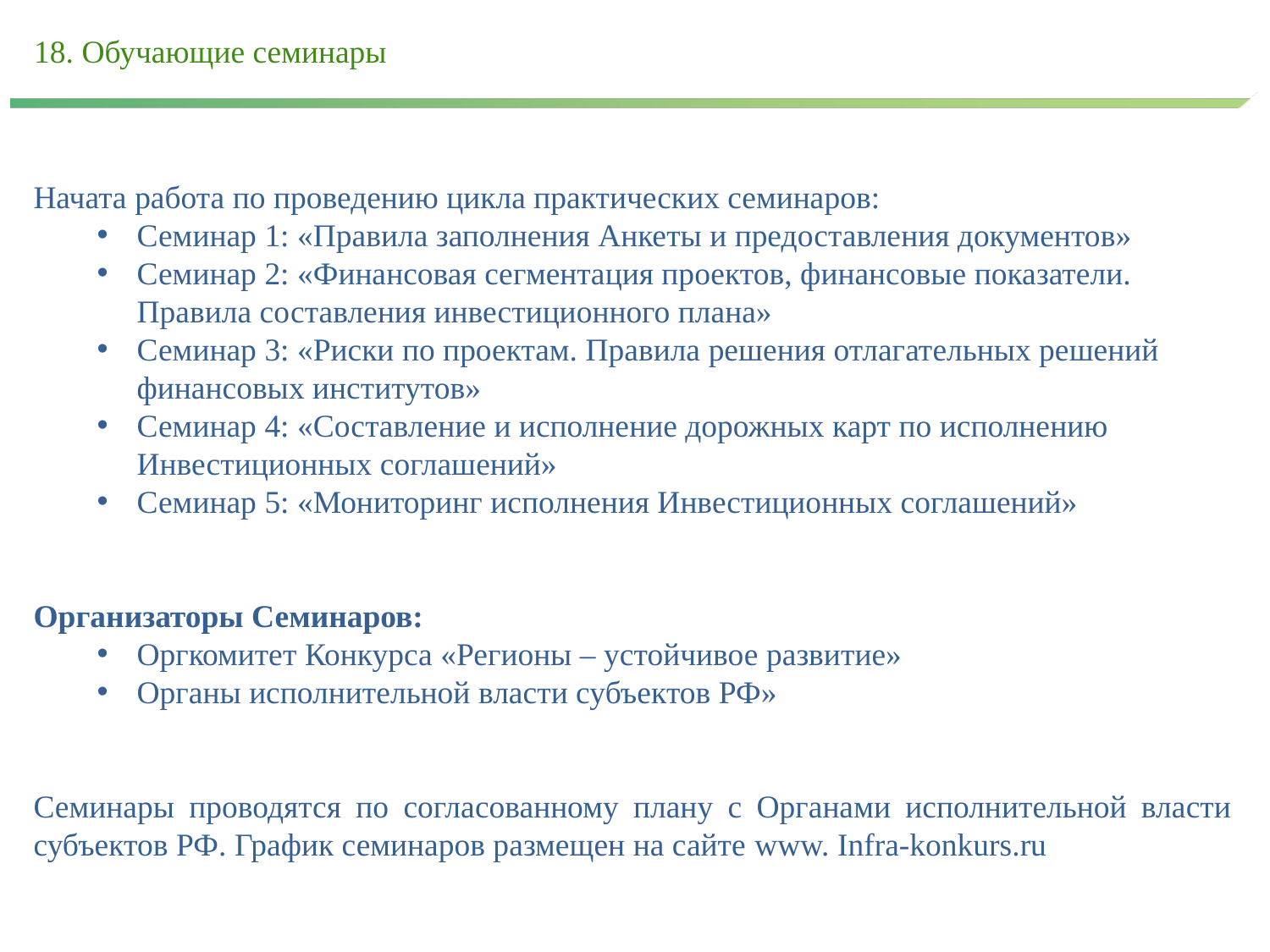

18. Обучающие семинары
Начата работа по проведению цикла практических семинаров:
Семинар 1: «Правила заполнения Анкеты и предоставления документов»
Семинар 2: «Финансовая сегментация проектов, финансовые показатели. Правила составления инвестиционного плана»
Семинар 3: «Риски по проектам. Правила решения отлагательных решений финансовых институтов»
Семинар 4: «Составление и исполнение дорожных карт по исполнению Инвестиционных соглашений»
Семинар 5: «Мониторинг исполнения Инвестиционных соглашений»

Организаторы Семинаров:
Оргкомитет Конкурса «Регионы – устойчивое развитие»
Органы исполнительной власти субъектов РФ»

Семинары проводятся по согласованному плану с Органами исполнительной власти субъектов РФ. График семинаров размещен на сайте www. Infra-konkurs.ru